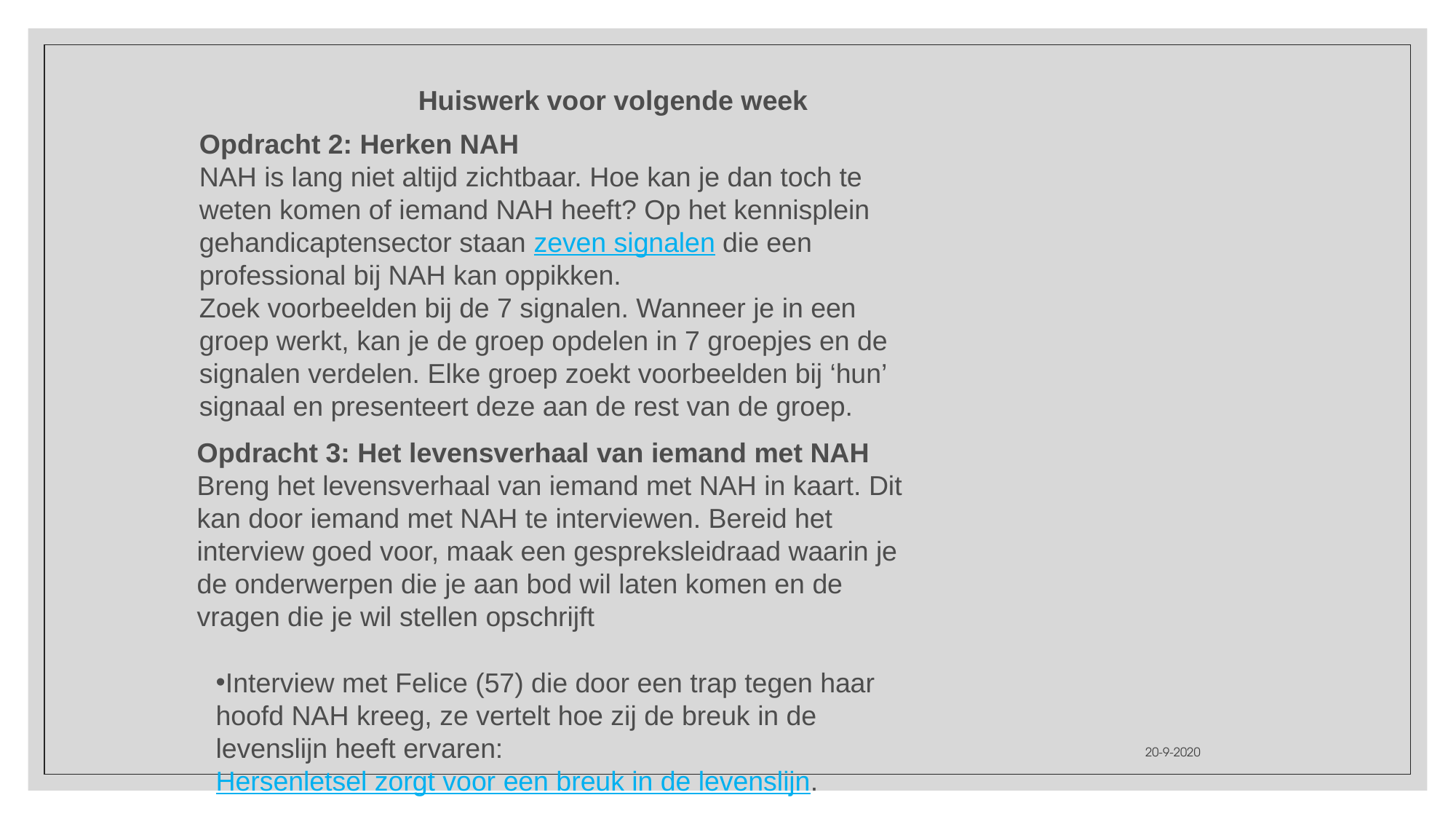

Huiswerk voor volgende week
Opdracht 2: Herken NAH
NAH is lang niet altijd zichtbaar. Hoe kan je dan toch te weten komen of iemand NAH heeft? Op het kennisplein gehandicaptensector staan zeven signalen die een professional bij NAH kan oppikken.
Zoek voorbeelden bij de 7 signalen. Wanneer je in een groep werkt, kan je de groep opdelen in 7 groepjes en de signalen verdelen. Elke groep zoekt voorbeelden bij ‘hun’ signaal en presenteert deze aan de rest van de groep.
Opdracht 3: Het levensverhaal van iemand met NAH
Breng het levensverhaal van iemand met NAH in kaart. Dit kan door iemand met NAH te interviewen. Bereid het interview goed voor, maak een gespreksleidraad waarin je de onderwerpen die je aan bod wil laten komen en de vragen die je wil stellen opschrijft
Interview met Felice (57) die door een trap tegen haar hoofd NAH kreeg, ze vertelt hoe zij de breuk in de levenslijn heeft ervaren: Hersenletsel zorgt voor een breuk in de levenslijn.
20-9-2020